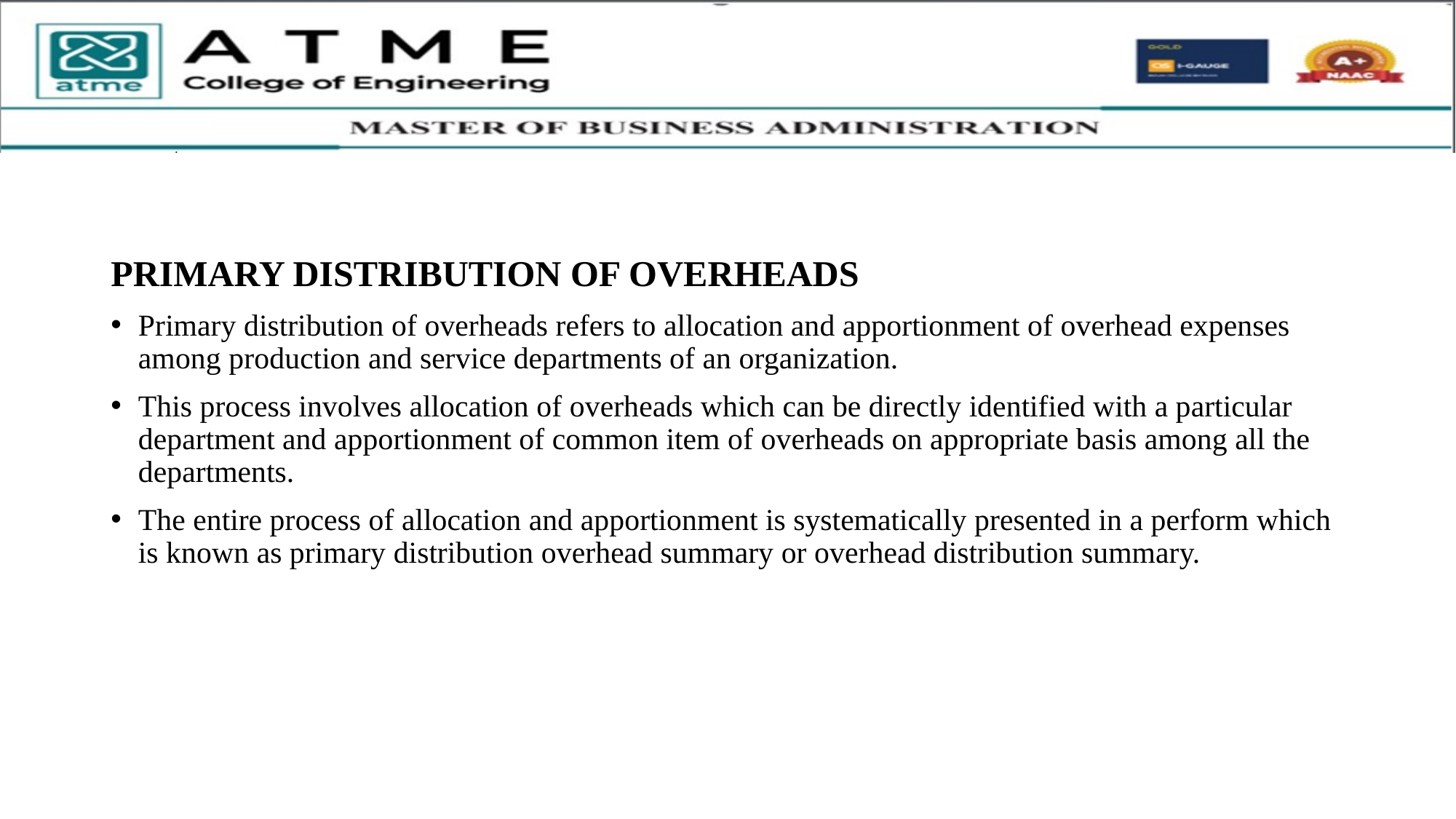

PRIMARY DISTRIBUTION OF OVERHEADS
Primary distribution of overheads refers to allocation and apportionment of overhead expenses among production and service departments of an organization.
This process involves allocation of overheads which can be directly identified with a particular department and apportionment of common item of overheads on appropriate basis among all the departments.
The entire process of allocation and apportionment is systematically presented in a perform which is known as primary distribution overhead summary or overhead distribution summary.